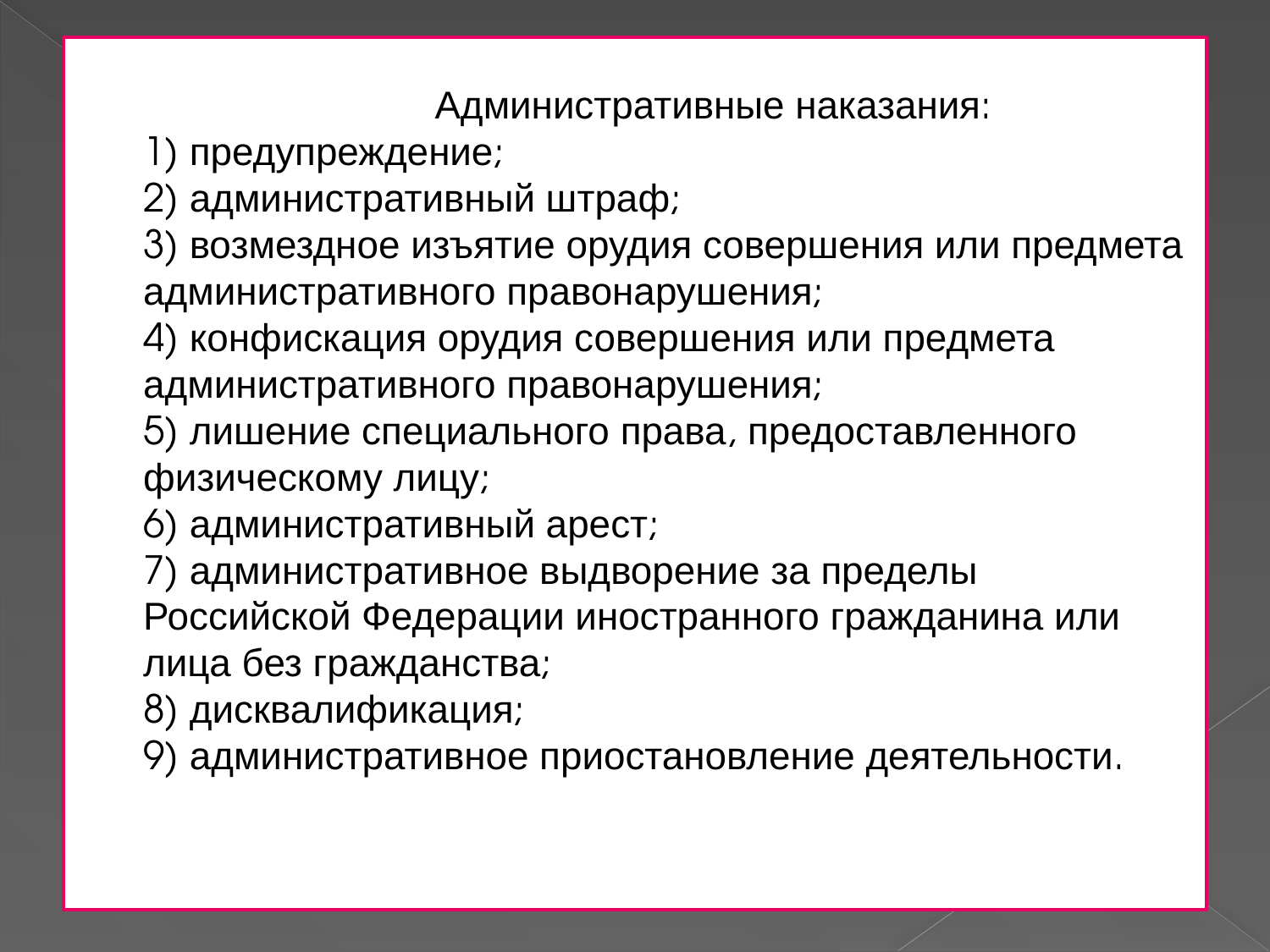

# Административные наказания: 1) предупреждение; 2) административный штраф; 3) возмездное изъятие орудия совершения или предмета административного правонарушения; 4) конфискация орудия совершения или предмета административного правонарушения; 5) лишение специального права, предоставленного физическому лицу; 6) административный арест; 7) административное выдворение за пределы Российской Федерации иностранного гражданина или лица без гражданства; 8) дисквалификация; 9) административное приостановление деятельности.